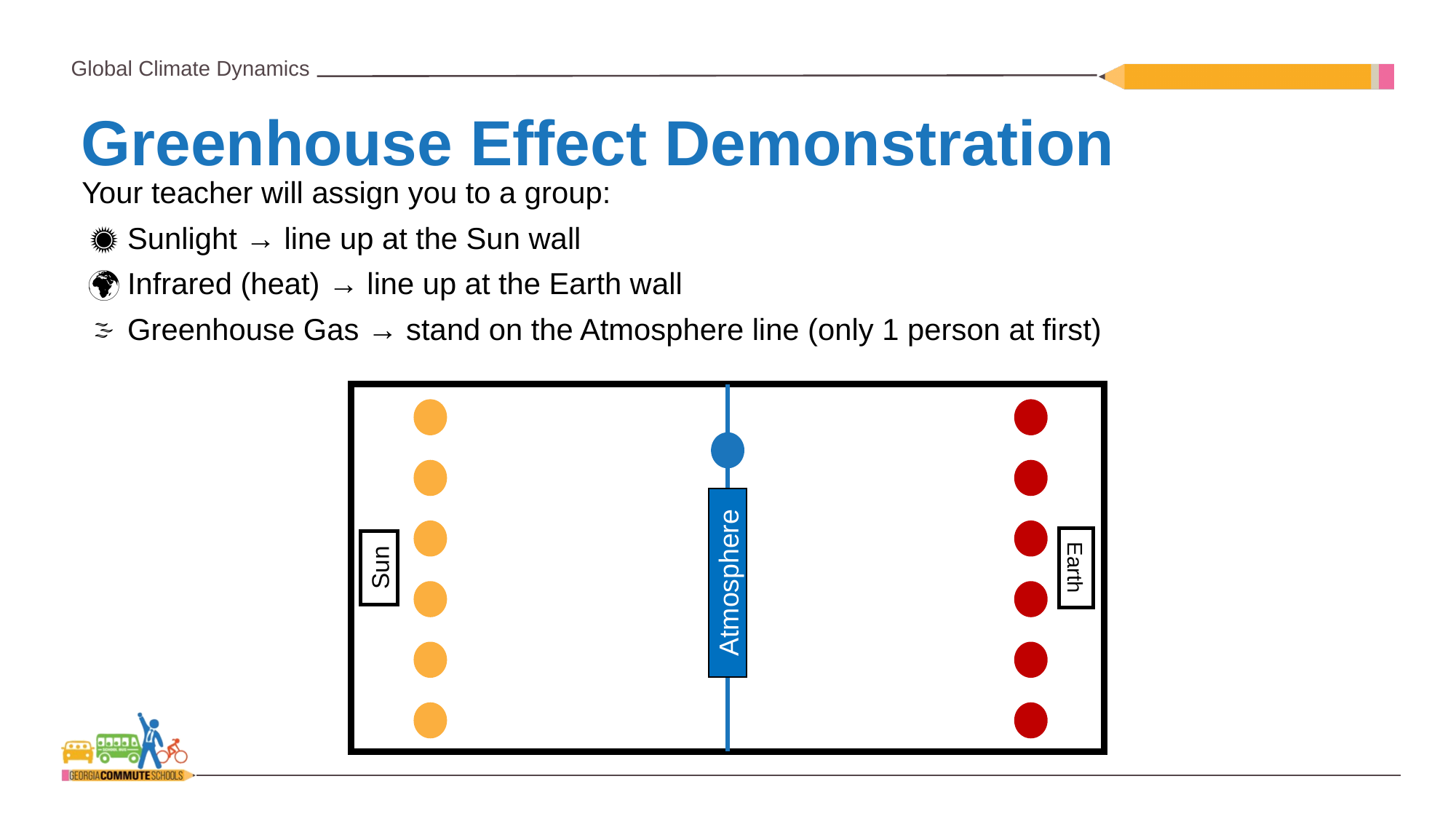

# Greenhouse Effect Demonstration
Your teacher will assign you to a group:
☀️ Sunlight → line up at the Sun wall
🌍 Infrared (heat) → line up at the Earth wall
🌫 Greenhouse Gas → stand on the Atmosphere line (only 1 person at first)

Sun
Earth

Atmosphere